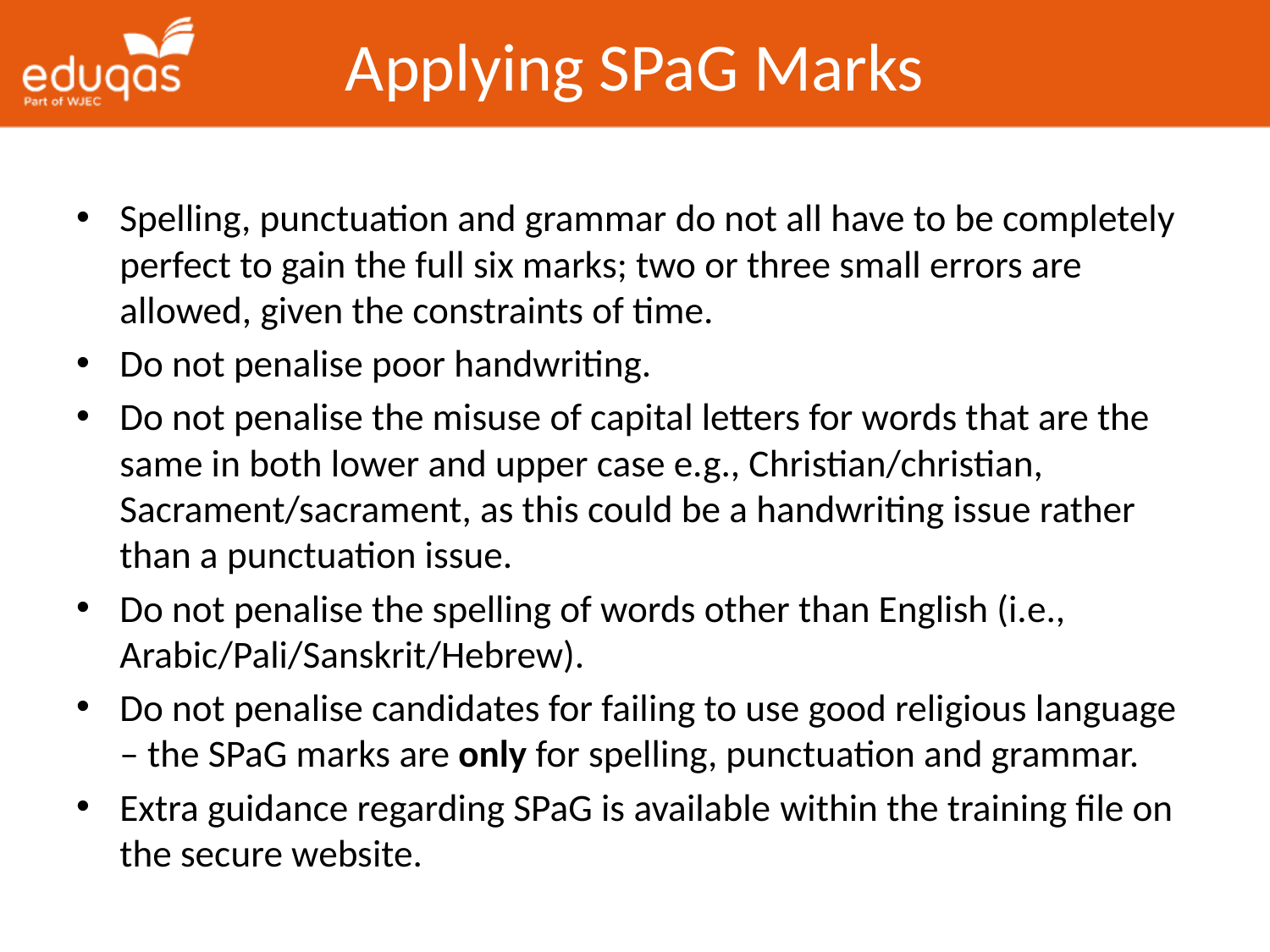

# Applying SPaG Marks
Spelling, punctuation and grammar do not all have to be completely perfect to gain the full six marks; two or three small errors are allowed, given the constraints of time.
Do not penalise poor handwriting.
Do not penalise the misuse of capital letters for words that are the same in both lower and upper case e.g., Christian/christian, Sacrament/sacrament, as this could be a handwriting issue rather than a punctuation issue.
Do not penalise the spelling of words other than English (i.e., Arabic/Pali/Sanskrit/Hebrew).
Do not penalise candidates for failing to use good religious language – the SPaG marks are only for spelling, punctuation and grammar.
Extra guidance regarding SPaG is available within the training file on the secure website.